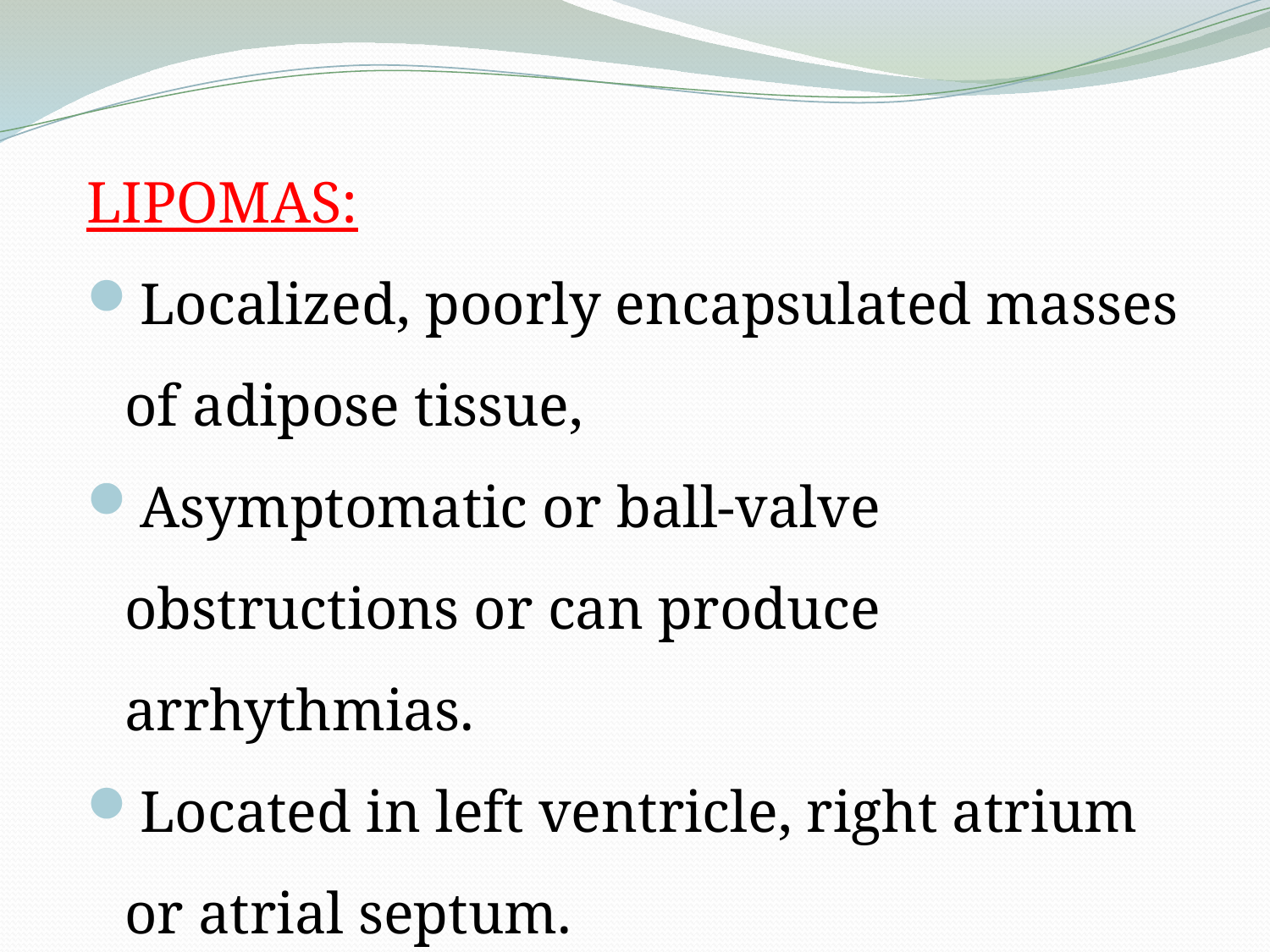

LIPOMAS:
Localized, poorly encapsulated masses of adipose tissue,
Asymptomatic or ball-valve obstructions or can produce arrhythmias.
Located in left ventricle, right atrium or atrial septum.